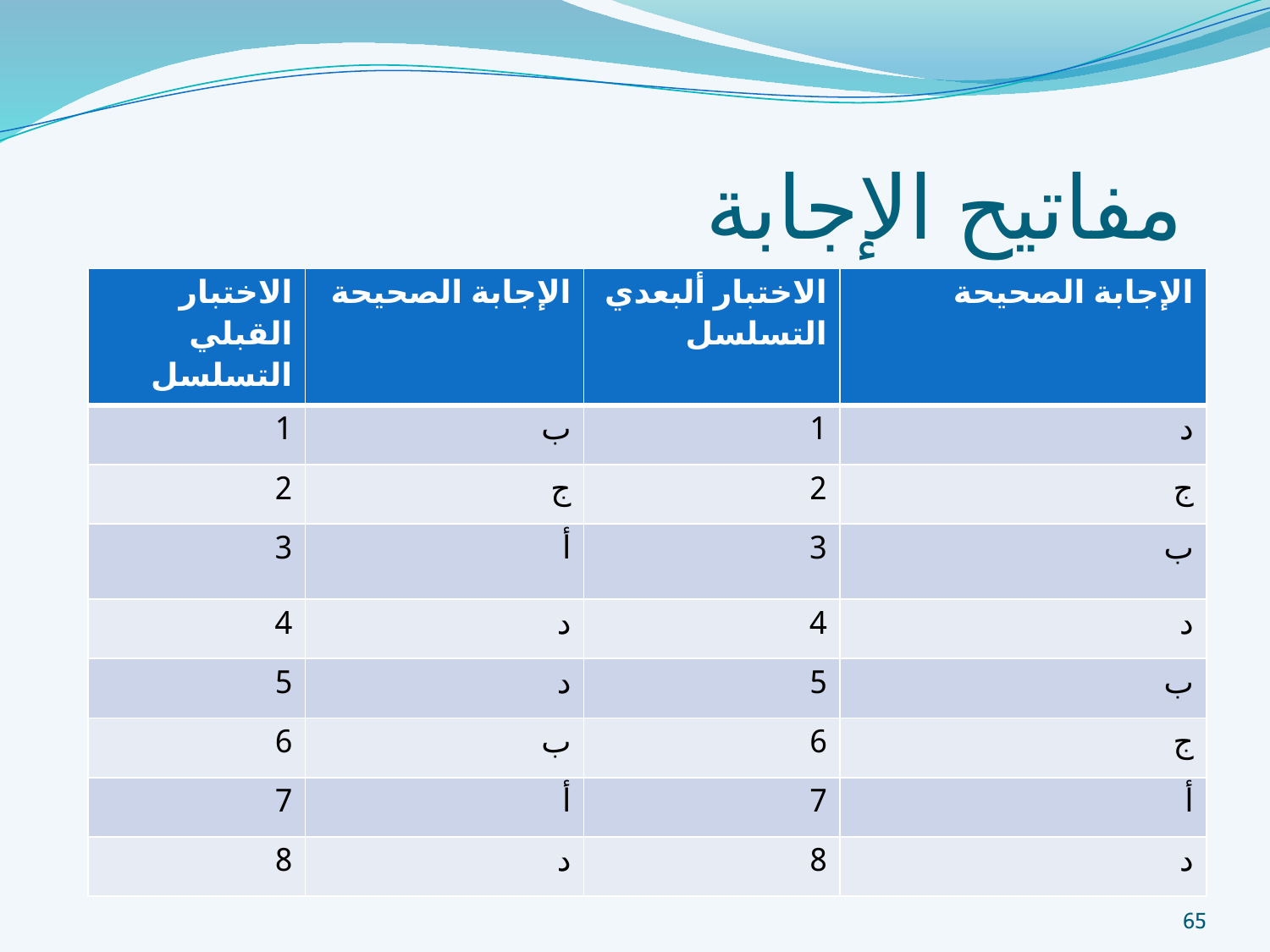

# مفاتيح الإجابة
| الاختبار القبلي التسلسل | الإجابة الصحيحة | الاختبار ألبعدي التسلسل | الإجابة الصحيحة |
| --- | --- | --- | --- |
| 1 | ب | 1 | د |
| 2 | ج | 2 | ج |
| 3 | أ | 3 | ب |
| 4 | د | 4 | د |
| 5 | د | 5 | ب |
| 6 | ب | 6 | ج |
| 7 | أ | 7 | أ |
| 8 | د | 8 | د |

65